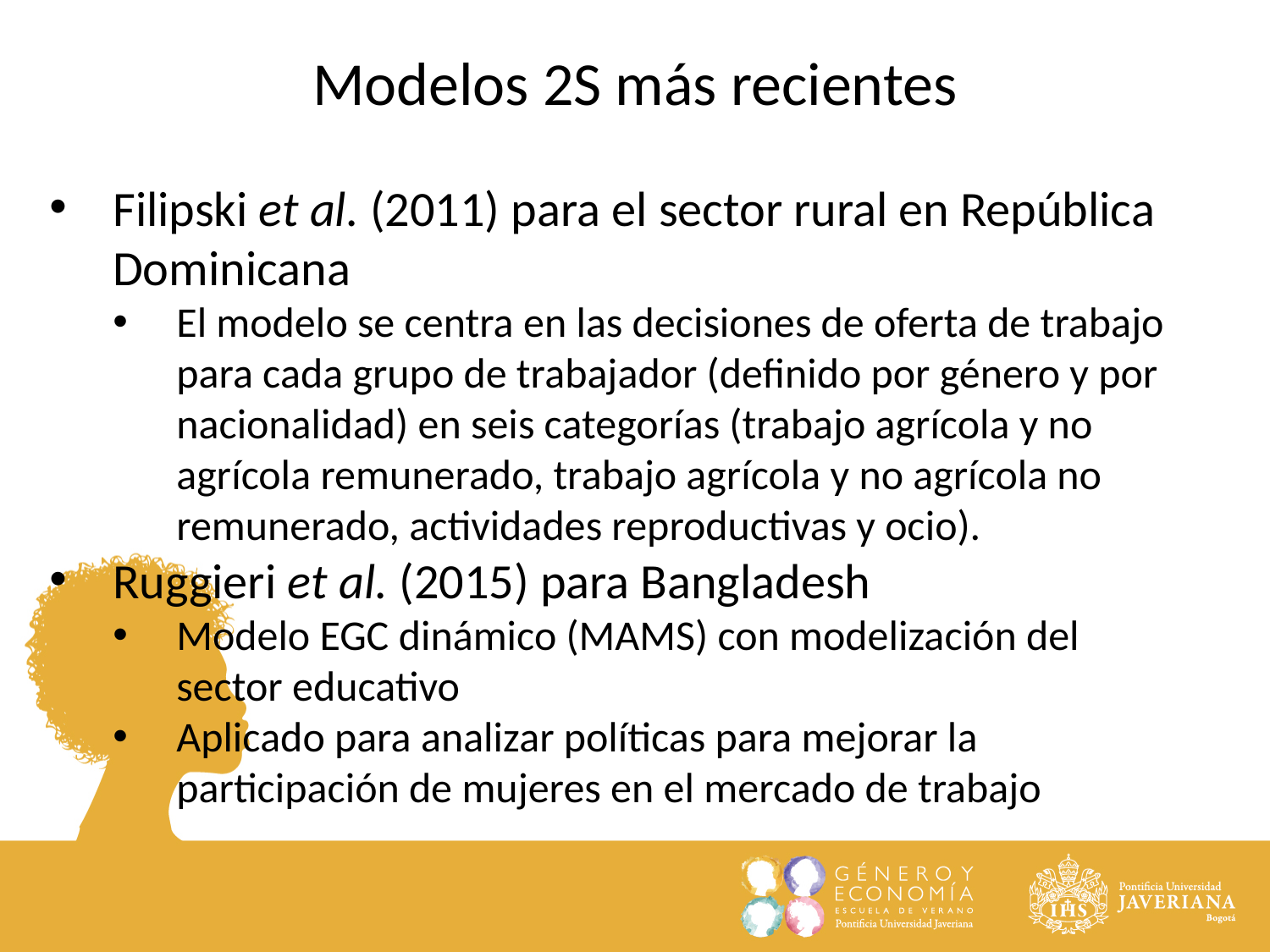

Modelos 2S más recientes
Filipski et al. (2011) para el sector rural en República Dominicana
El modelo se centra en las decisiones de oferta de trabajo para cada grupo de trabajador (definido por género y por nacionalidad) en seis categorías (trabajo agrícola y no agrícola remunerado, trabajo agrícola y no agrícola no remunerado, actividades reproductivas y ocio).
Ruggieri et al. (2015) para Bangladesh
Modelo EGC dinámico (MAMS) con modelización del sector educativo
Aplicado para analizar políticas para mejorar la participación de mujeres en el mercado de trabajo